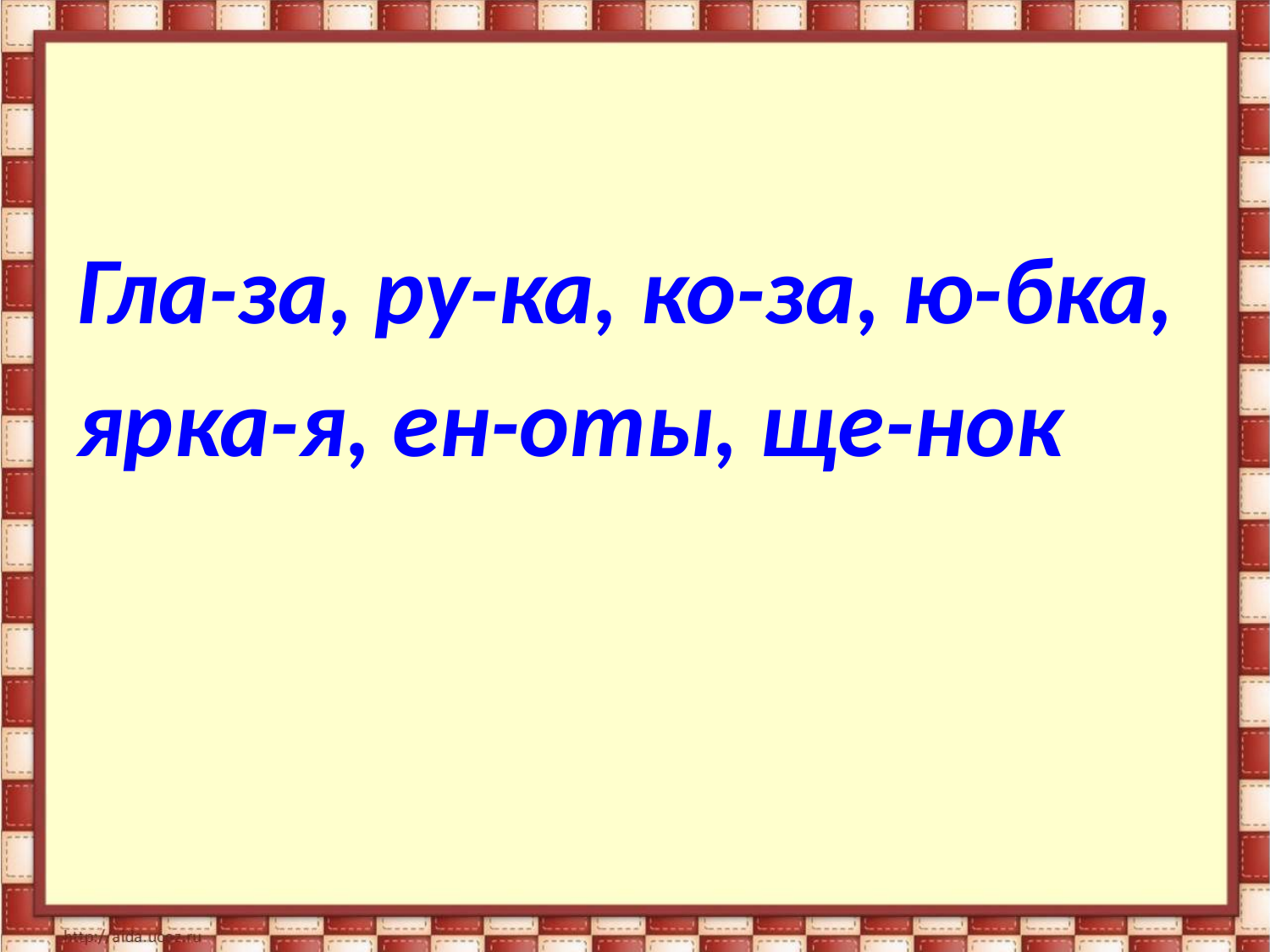

#
Гла-за, ру-ка, ко-за, ю-бка,
ярка-я, ен-оты, ще-нок